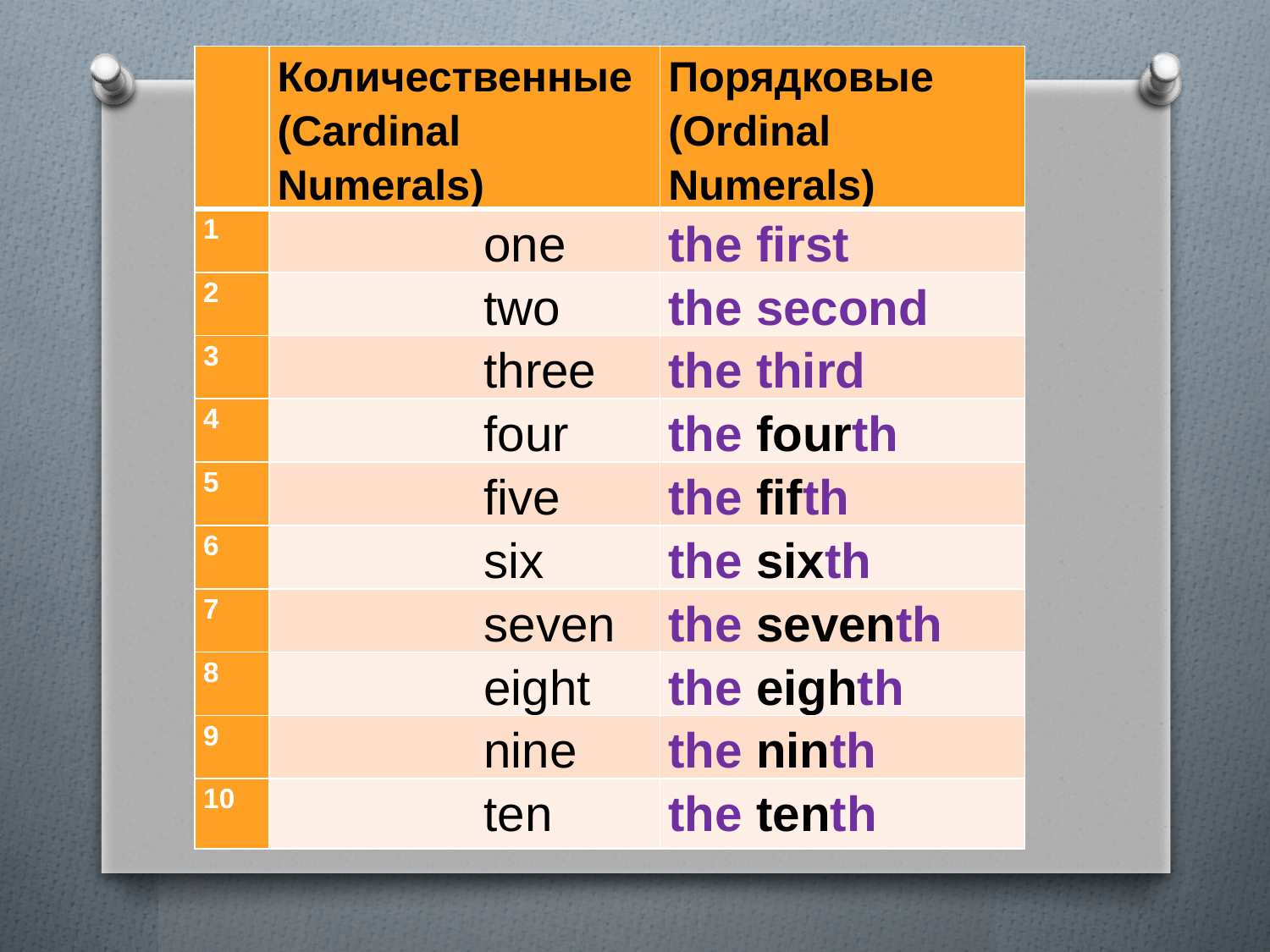

|  | Количественные (Cardinal Numerals) | Порядковые (Ordinal Numerals) |
| --- | --- | --- |
| 1 | one | the first |
| 2 | two | the second |
| 3 | three | the third |
| 4 | four | the fourth |
| 5 | five | the fifth |
| 6 | six | the sixth |
| 7 | seven | the seventh |
| 8 | eight | the eighth |
| 9 | nine | the ninth |
| 10 | ten | the tenth |